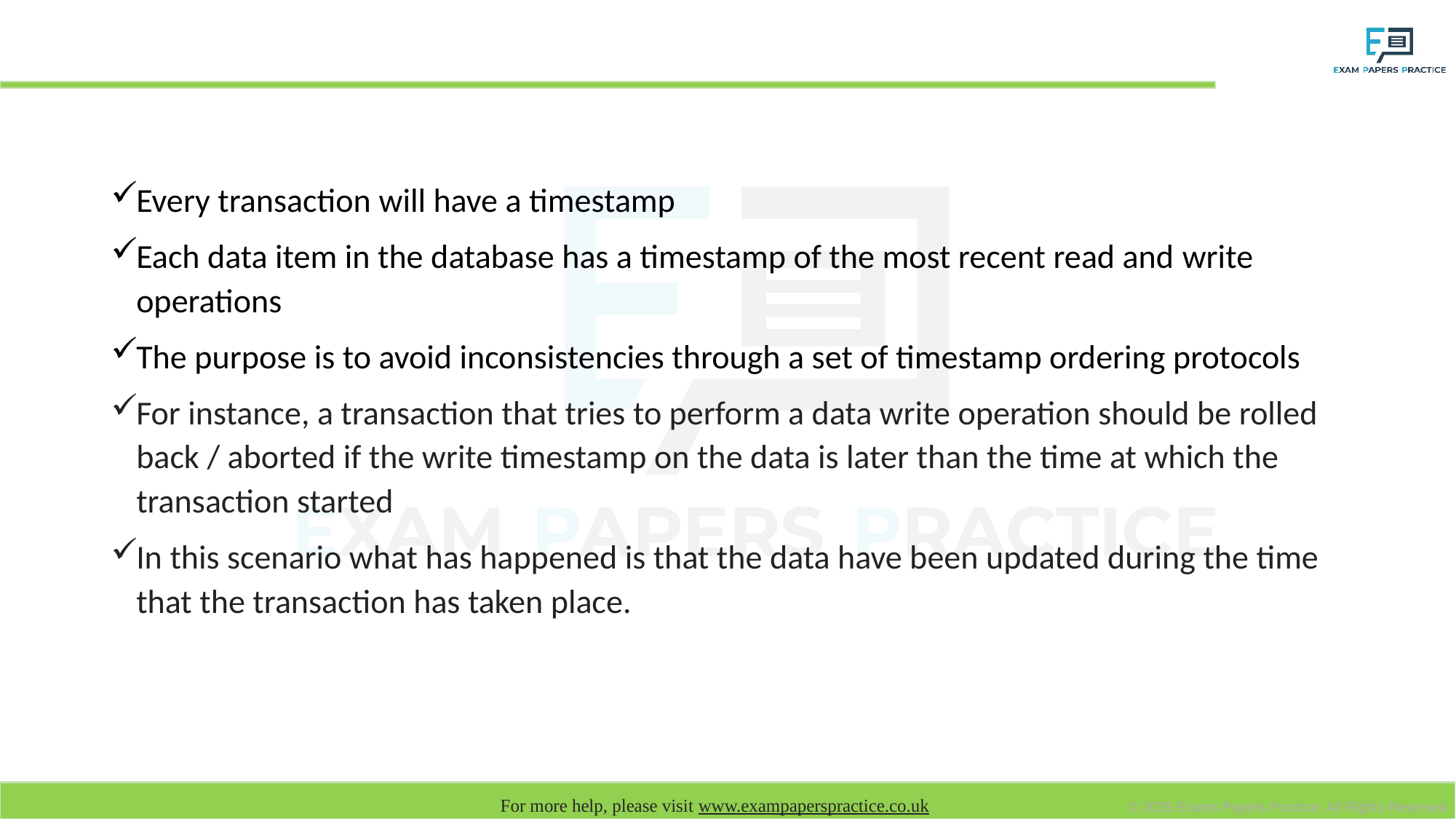

# Timestamp ordering

Every transaction will have a timestamp
Each data item in the database has a timestamp of the most recent read and write operations
The purpose is to avoid inconsistencies through a set of timestamp ordering protocols
For instance, a transaction that tries to perform a data write operation should be rolled back / aborted if the write timestamp on the data is later than the time at which the transaction started
In this scenario what has happened is that the data have been updated during the time that the transaction has taken place.